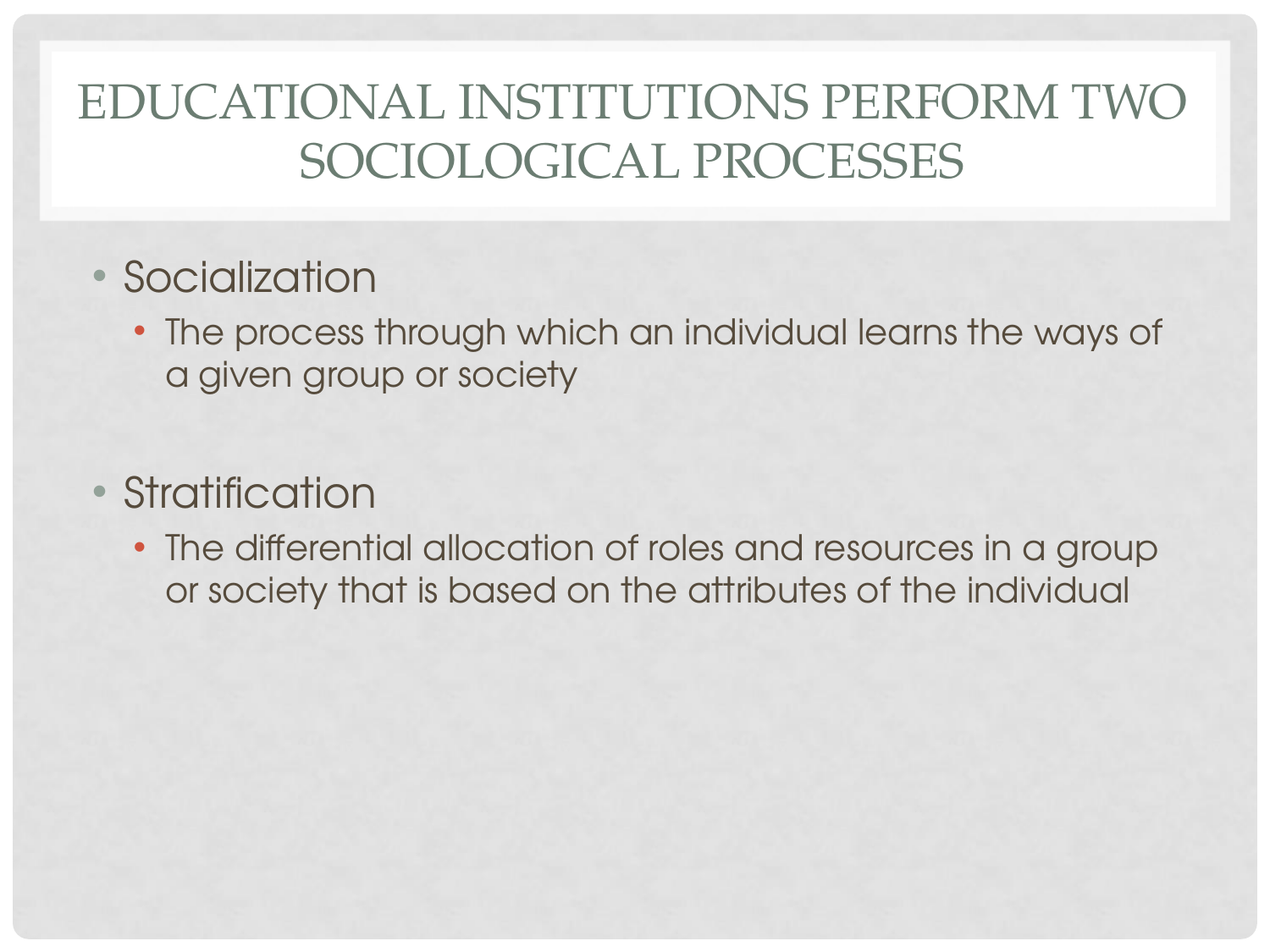

# EDUCATIONAL INSTITUTIONS PERFORM TWO SOCIOLOGICAL PROCESSES
Socialization
The process through which an individual learns the ways of a given group or society

Stratification
The differential allocation of roles and resources in a group or society that is based on the attributes of the individual